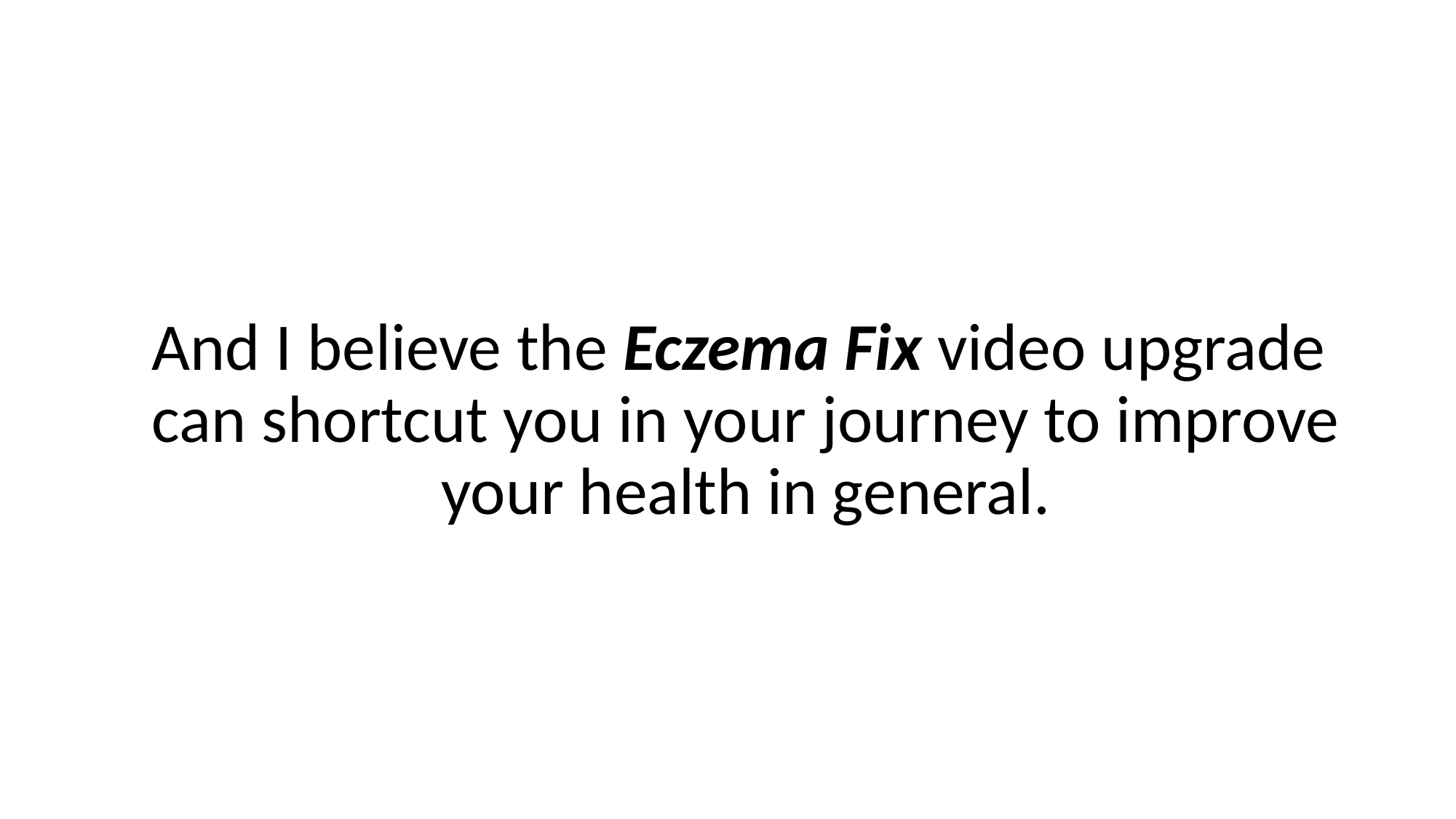

And I believe the Eczema Fix video upgrade  can shortcut you in your journey to improve your health in general.